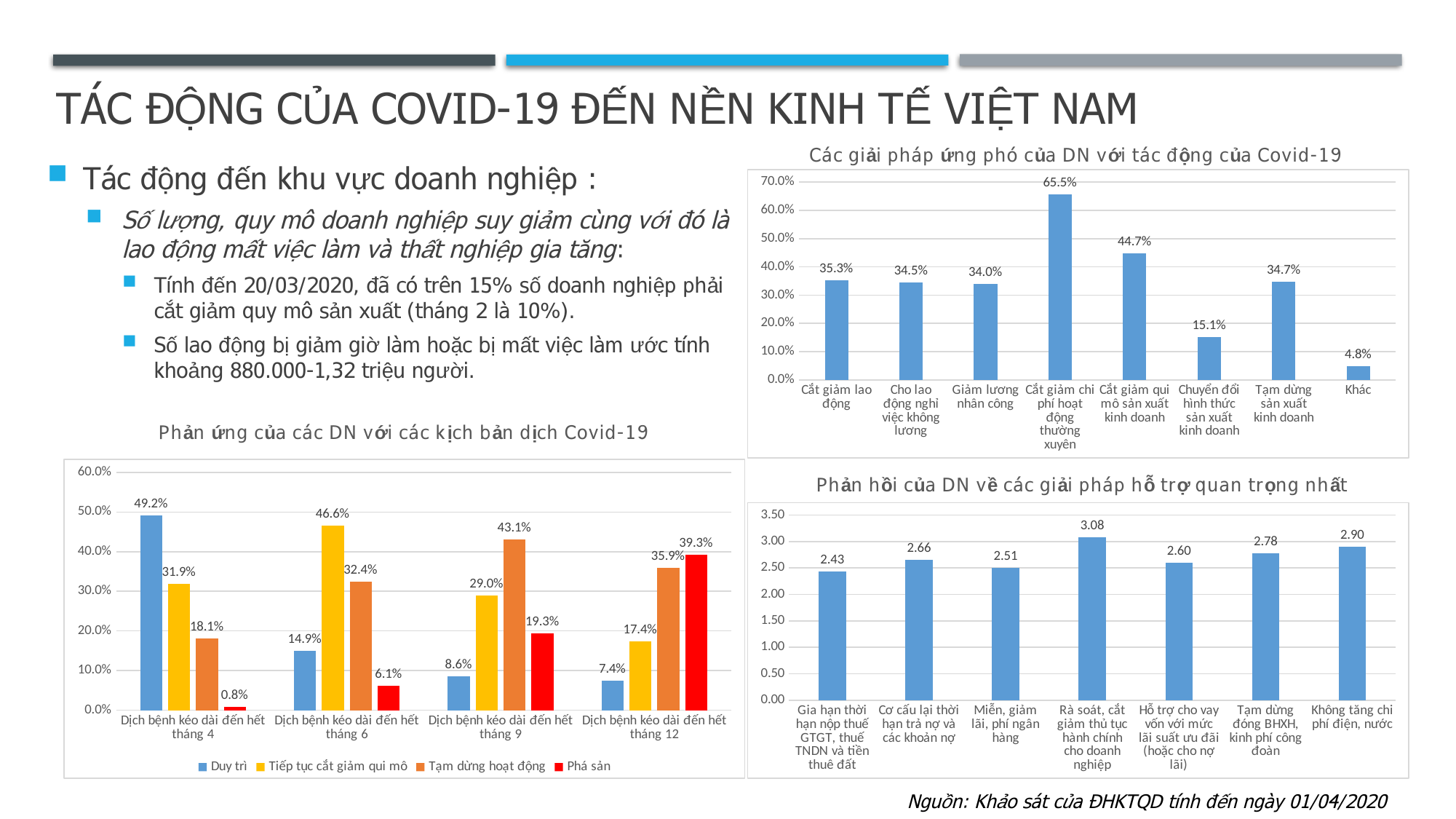

# Tác động của covid-19 đến nền kinh tế việt nam
Các giải pháp ứng phó của DN với tác động của Covid-19
Tác động đến khu vực doanh nghiệp :
Số lượng, quy mô doanh nghiệp suy giảm cùng với đó là lao động mất việc làm và thất nghiệp gia tăng:
Tính đến 20/03/2020, đã có trên 15% số doanh nghiệp phải cắt giảm quy mô sản xuất (tháng 2 là 10%).
Số lao động bị giảm giờ làm hoặc bị mất việc làm ước tính khoảng 880.000-1,32 triệu người.

### Chart

| Category |  |
|---|---|
| Cắt giảm lao động | 0.35294117647058826 |
| Cho lao động nghỉ việc không lương | 0.3445378151260504 |
| Giảm lương nhân công | 0.3403361344537815 |
| Cắt giảm chi phí hoạt động thường xuyên | 0.6554621848739495 |
| Cắt giảm qui mô sản xuất kinh doanh | 0.4474789915966387 |
| Chuyển đổi hình thức sản xuất kinh doanh | 0.15126050420168066 |
| Tạm dừng sản xuất kinh doanh | 0.34663865546218486 |
| Khác | 0.048319327731092446 |
Phản ứng của các DN với các kịch bản dịch Covid-19
Phản hồi của DN về các giải pháp hỗ trợ quan trọng nhất

### Chart

| Category | Duy trì | Tiếp tục cắt giảm qui mô | Tạm dừng hoạt động | Phá sản |
|---|---|---|---|---|
| Dịch bệnh kéo dài đến hết tháng 4 | 0.49159663865546216 | 0.31932773109243695 | 0.18067226890756302 | 0.008403361344537815 |
| Dịch bệnh kéo dài đến hết tháng 6 | 0.14915966386554622 | 0.4663865546218487 | 0.32352941176470584 | 0.06092436974789916 |
| Dịch bệnh kéo dài đến hết tháng 9 | 0.0861344537815126 | 0.28991596638655465 | 0.43067226890756305 | 0.19327731092436978 |
| Dịch bệnh kéo dài đến hết tháng 12 | 0.07352941176470588 | 0.17436974789915966 | 0.35924369747899154 | 0.39285714285714285 |

### Chart

| Category |  |
|---|---|
| Gia hạn thời hạn nộp thuế GTGT, thuế TNDN và tiền thuê đất | 2.4294117647058853 |
| Cơ cấu lại thời hạn trả nợ và các khoản nợ | 2.6588235294117646 |
| Miễn, giảm lãi, phí ngân hàng | 2.505882352941177 |
| Rà soát, cắt giảm thủ tục hành chính cho doanh nghiệp | 3.0803921568627457 |
| Hỗ trợ cho vay vốn với mức lãi suất ưu đãi (hoặc cho nợ lãi) | 2.598039215686276 |
| Tạm dừng đóng BHXH, kinh phí công đoàn | 2.77843137254902 |
| Không tăng chi phí điện, nước | 2.9 |
Nguồn: Khảo sát của ĐHKTQD tính đến ngày 01/04/2020